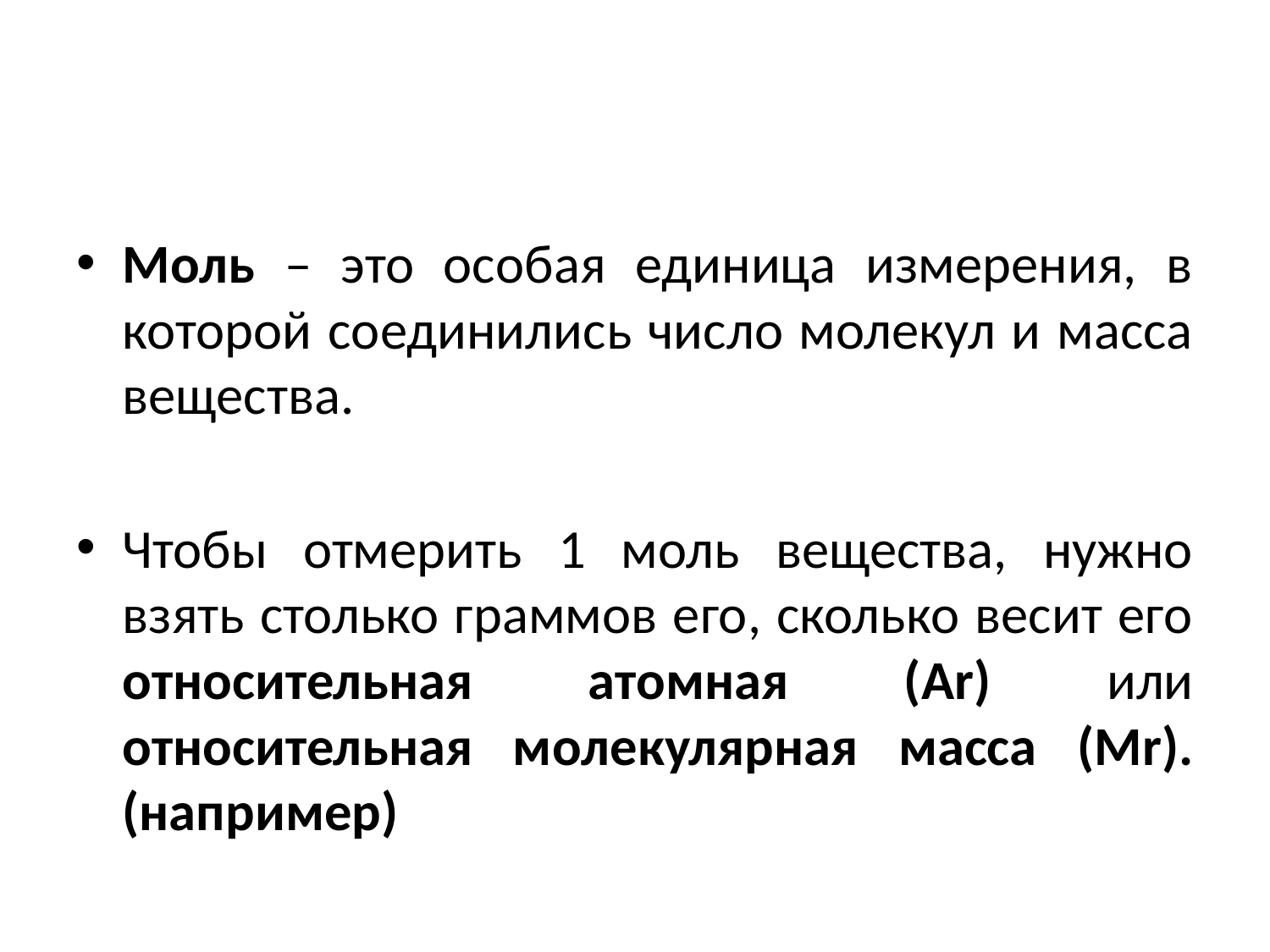

Моль – это особая единица измерения, в которой соединились число молекул и масса вещества.

Чтобы отмерить 1 моль вещества, нужно взять столько граммов его, сколько весит его относительная атомная (Ar) или относительная молекулярная масса (Mr). (например)